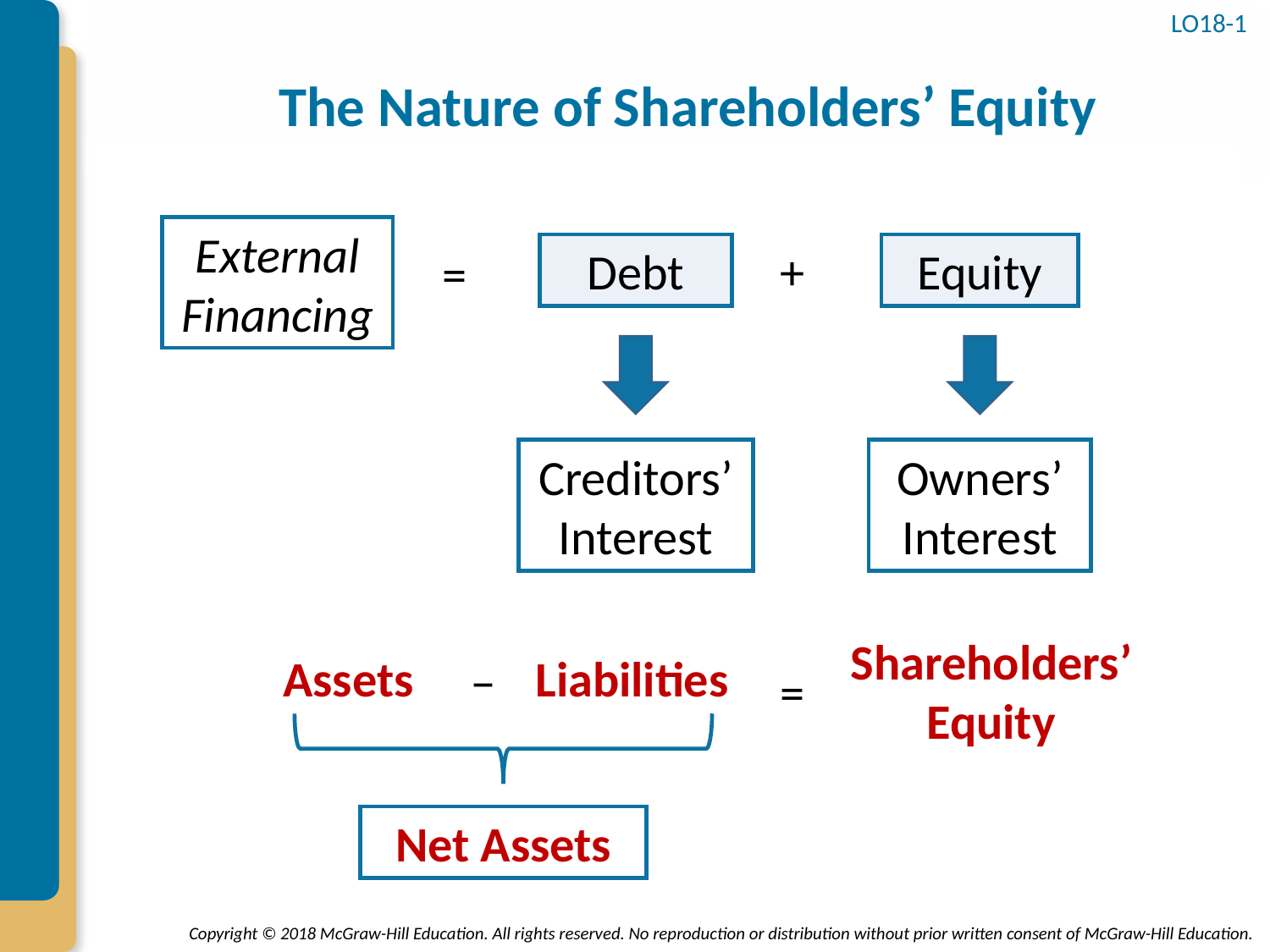

# The Nature of Shareholders’ Equity
LO18-1

External Financing
Debt
+
Equity
=

Creditors’ Interest
Owners’ Interest

Shareholders’ Equity
Liabilities
Assets
−
=
Net Assets